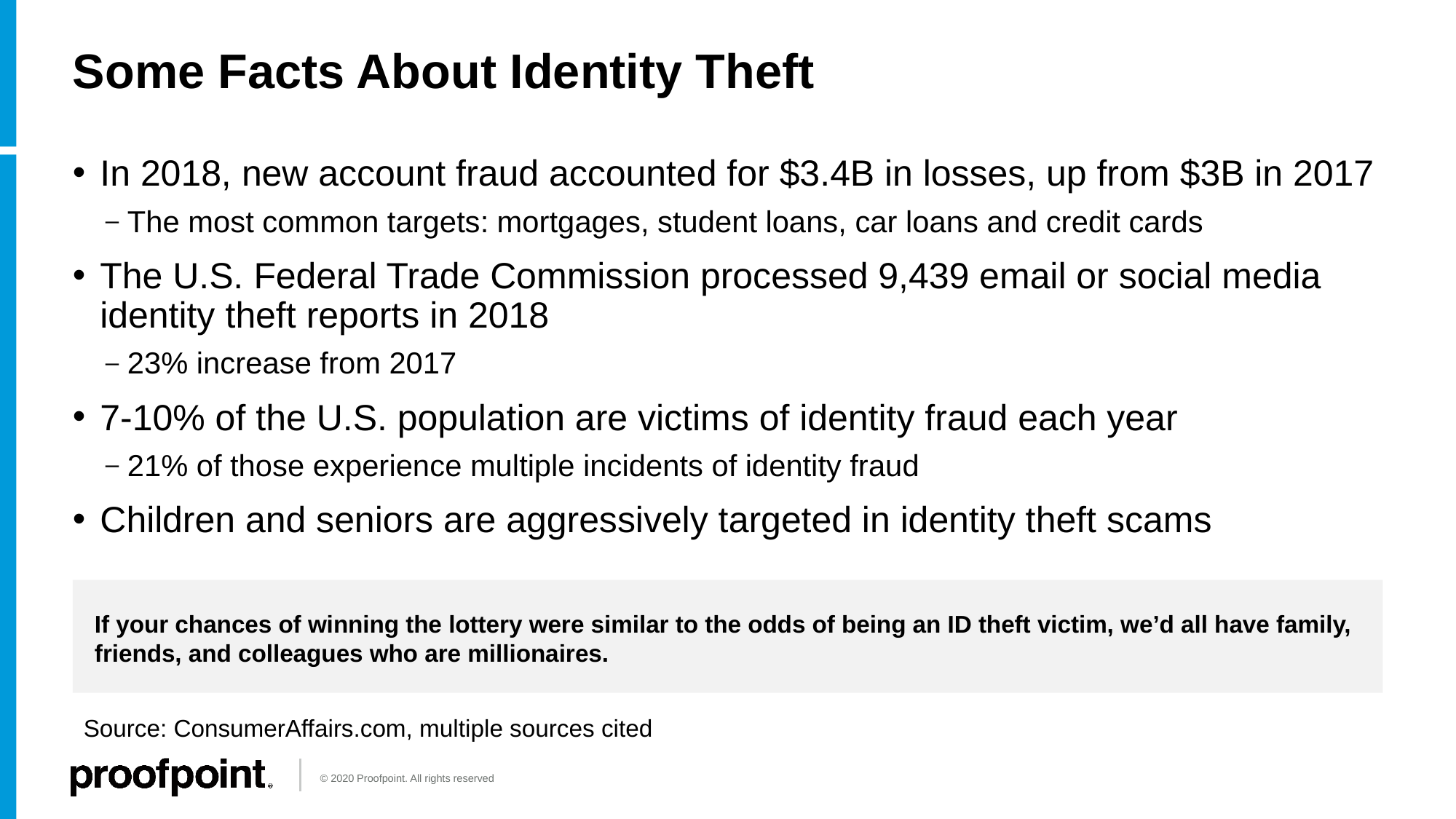

# Some Facts About Identity Theft
In 2018, new account fraud accounted for $3.4B in losses, up from $3B in 2017
The most common targets: mortgages, student loans, car loans and credit cards
The U.S. Federal Trade Commission processed 9,439 email or social media identity theft reports in 2018
23% increase from 2017
7-10% of the U.S. population are victims of identity fraud each year
21% of those experience multiple incidents of identity fraud
Children and seniors are aggressively targeted in identity theft scams
If your chances of winning the lottery were similar to the odds of being an ID theft victim, we’d all have family, friends, and colleagues who are millionaires.

Source: ConsumerAffairs.com, multiple sources cited
© 2020 Proofpoint. All rights reserved